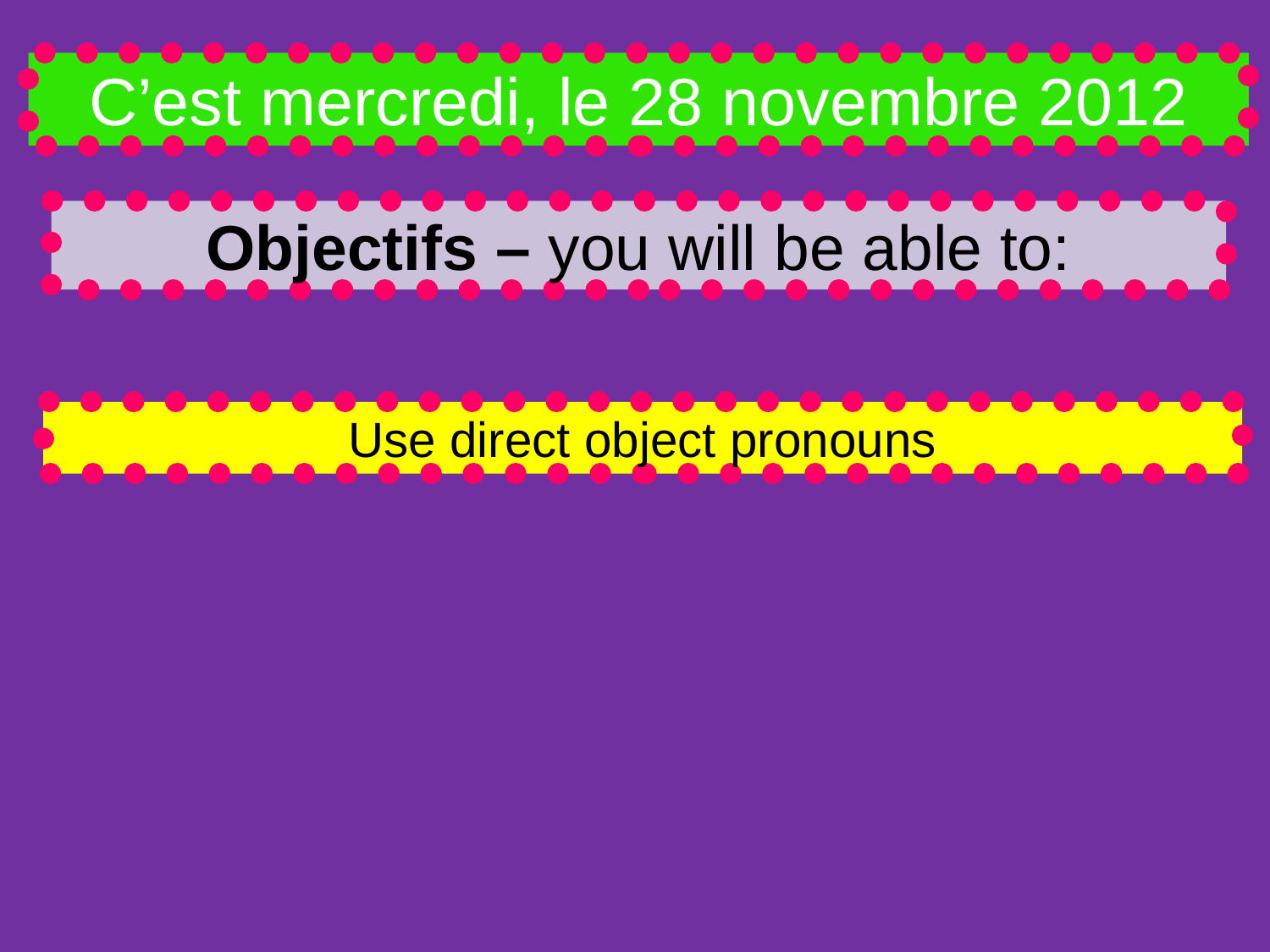

C’est mercredi, le 28 novembre 2012
Objectifs – you will be able to:
Use direct object pronouns